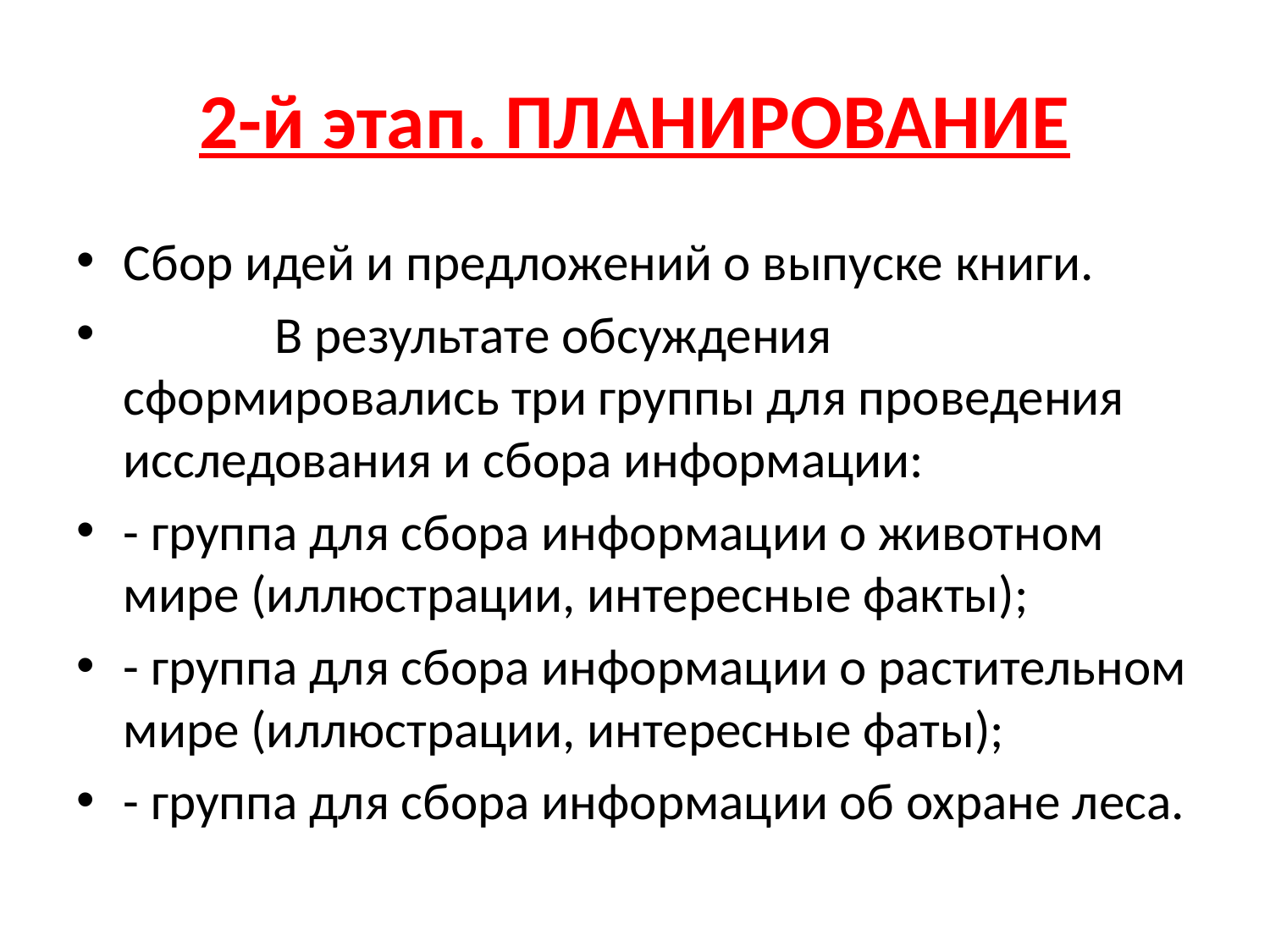

# 2-й этап. ПЛАНИРОВАНИЕ
Сбор идей и предложений о выпуске книги.
             В результате обсуждения сформировались три группы для проведения исследования и сбора информации:
- группа для сбора информации о животном мире (иллюстрации, интересные факты);
- группа для сбора информации о растительном мире (иллюстрации, интересные фаты);
- группа для сбора информации об охране леса.